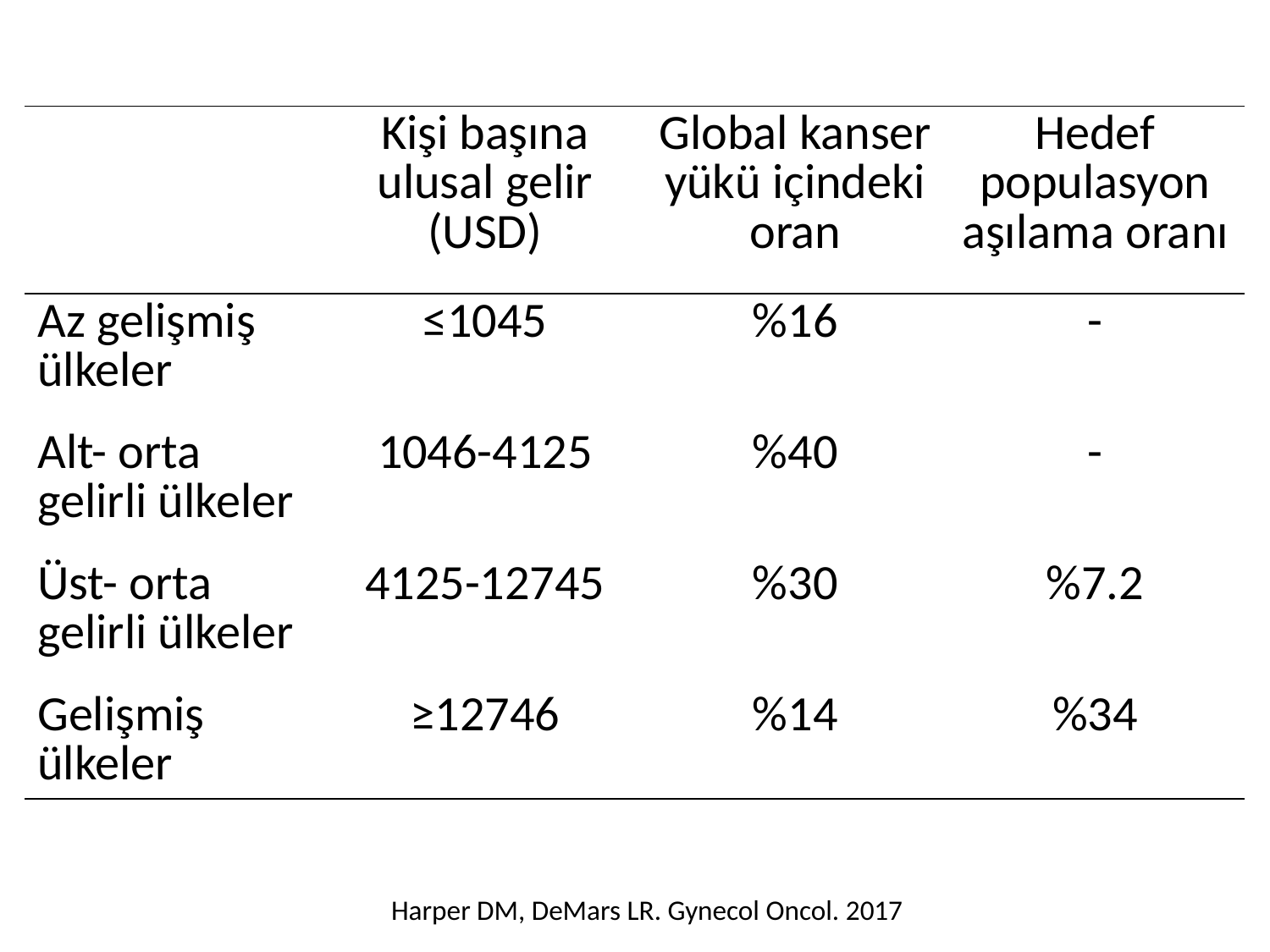

|  | Kişi başına ulusal gelir (USD) | Global kanser yükü içindeki oran | Hedef populasyon aşılama oranı |
| --- | --- | --- | --- |
| Az gelişmiş ülkeler | ≤1045 | %16 | - |
| Alt- orta gelirli ülkeler | 1046-4125 | %40 | - |
| Üst- orta gelirli ülkeler | 4125-12745 | %30 | %7.2 |
| Gelişmiş ülkeler | ≥12746 | %14 | %34 |
Harper DM, DeMars LR. Gynecol Oncol. 2017